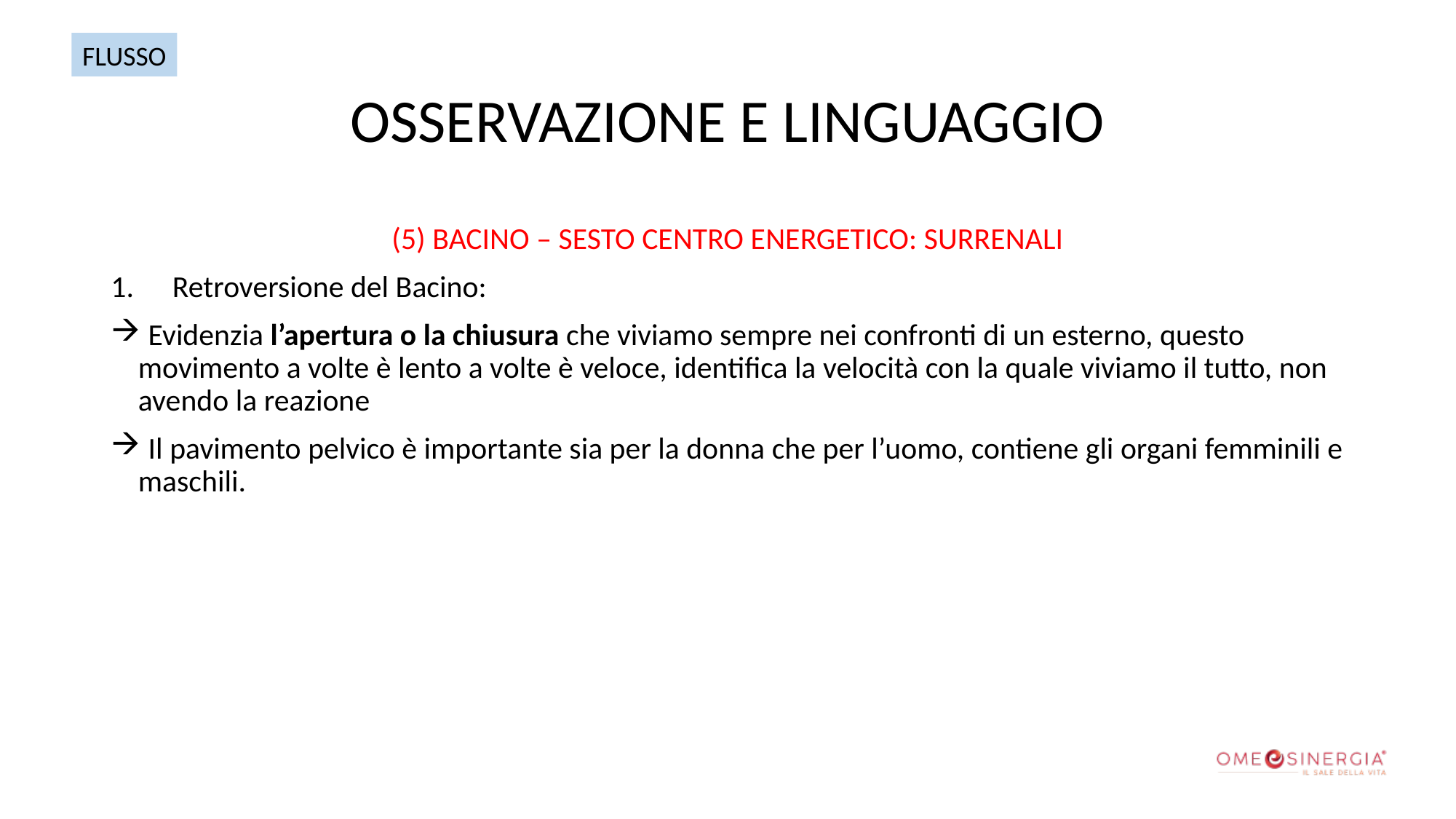

FLUSSO
# OSSERVAZIONE E LINGUAGGIO
(5) BACINO – SESTO CENTRO ENERGETICO: SURRENALI
Retroversione del Bacino:
 Evidenzia l’apertura o la chiusura che viviamo sempre nei confronti di un esterno, questo movimento a volte è lento a volte è veloce, identifica la velocità con la quale viviamo il tutto, non avendo la reazione
 Il pavimento pelvico è importante sia per la donna che per l’uomo, contiene gli organi femminili e maschili.